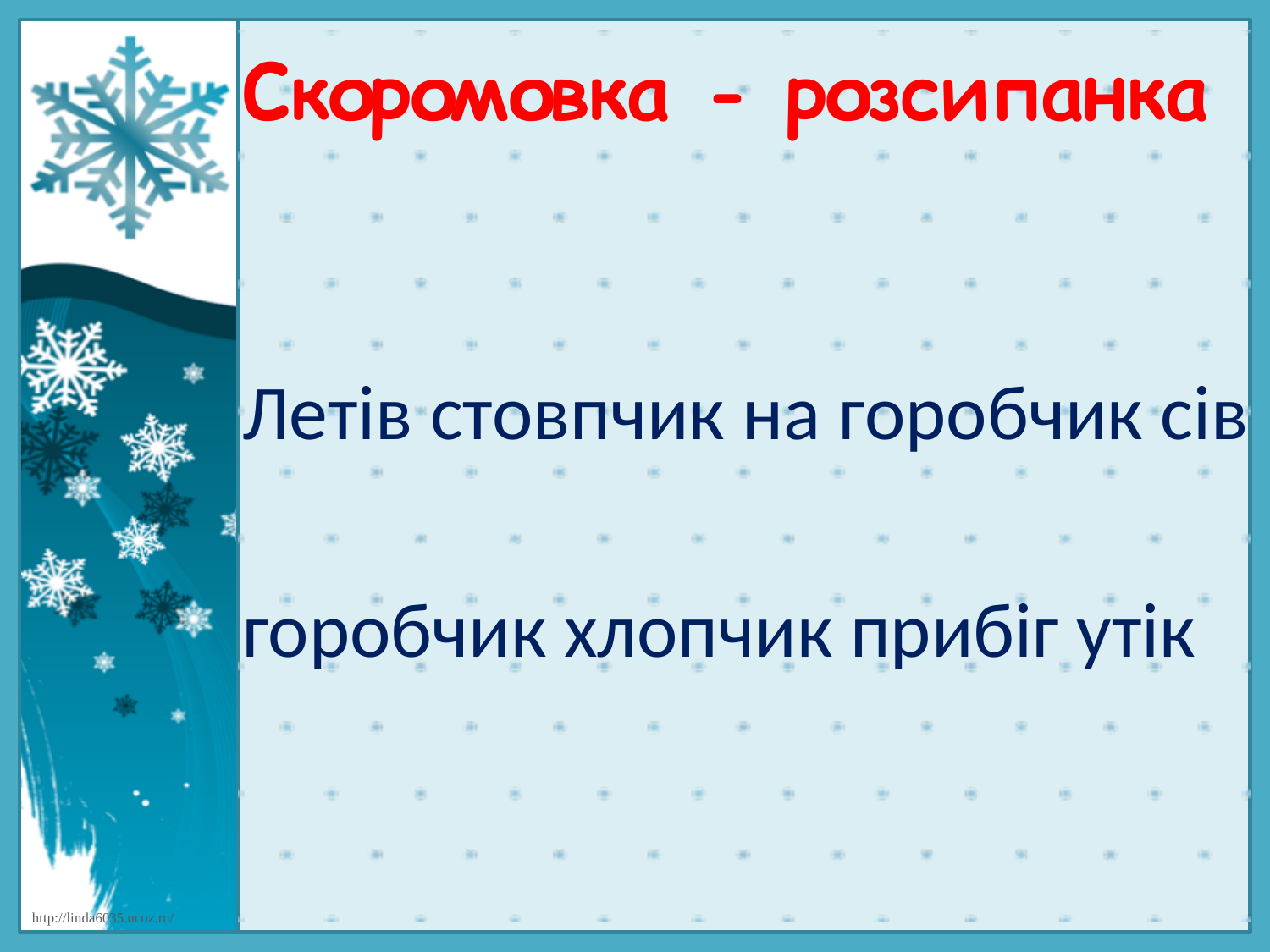

# Скоромовка - розсипанка
Летів стовпчик на горобчик сів

горобчик хлопчик прибіг утік